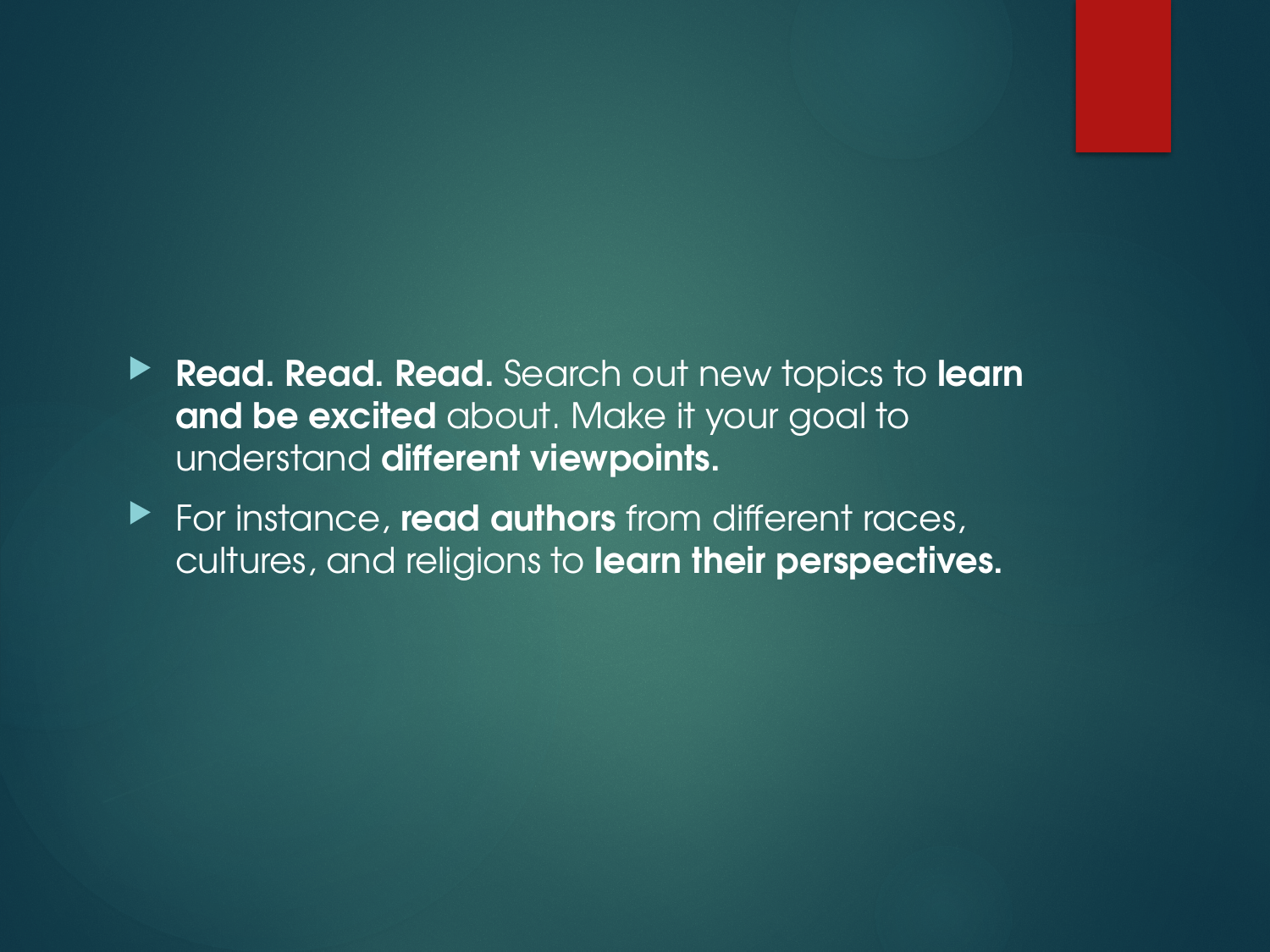

#

Read. Read. Read. Search out new topics to learn and be excited about. Make it your goal to understand different viewpoints.
For instance, read authors from different races, cultures, and religions to learn their perspectives.